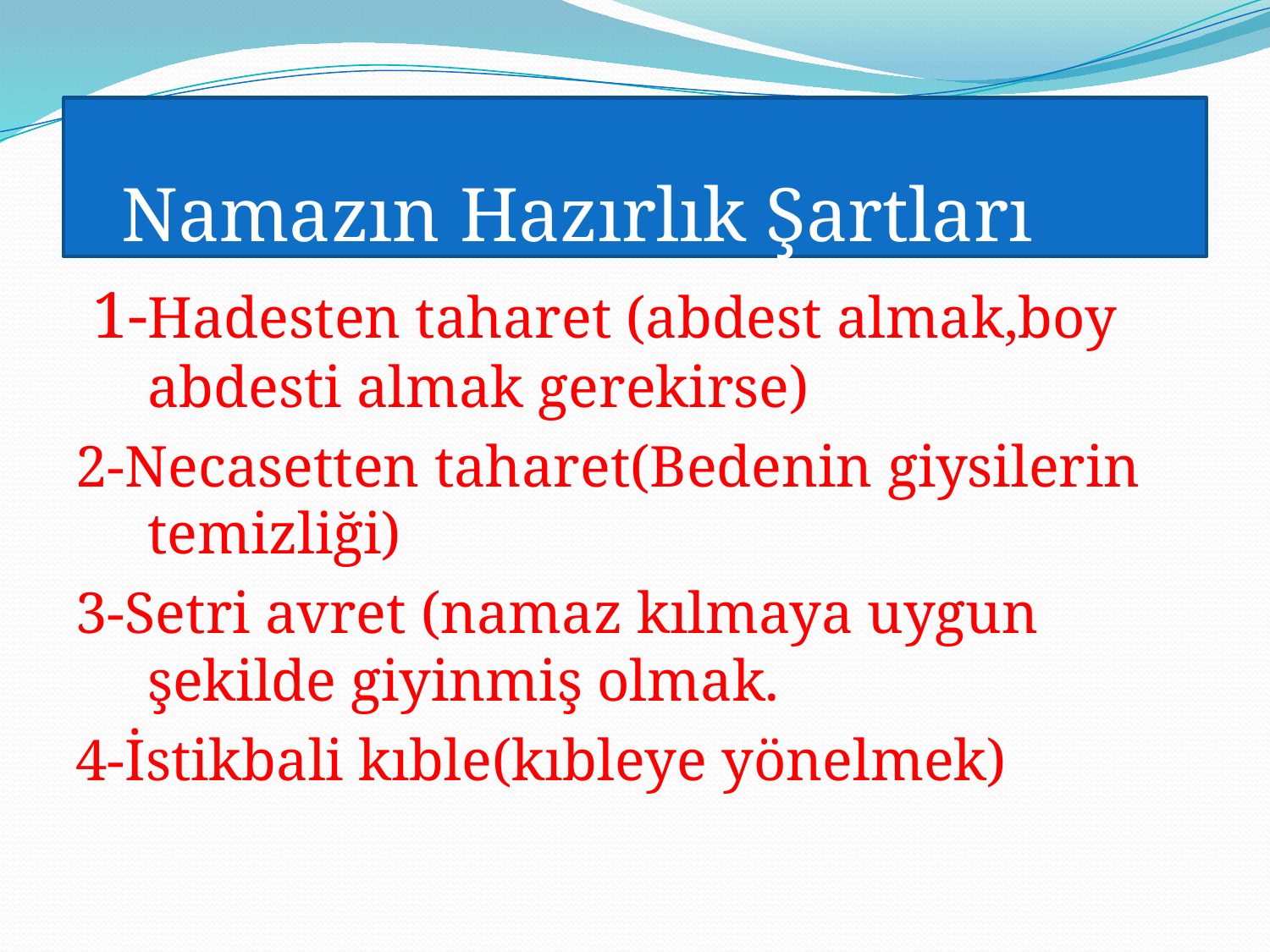

# Namazın Hazırlık Şartları
 1-Hadesten taharet (abdest almak,boy abdesti almak gerekirse)
2-Necasetten taharet(Bedenin giysilerin temizliği)
3-Setri avret (namaz kılmaya uygun şekilde giyinmiş olmak.
4-İstikbali kıble(kıbleye yönelmek)